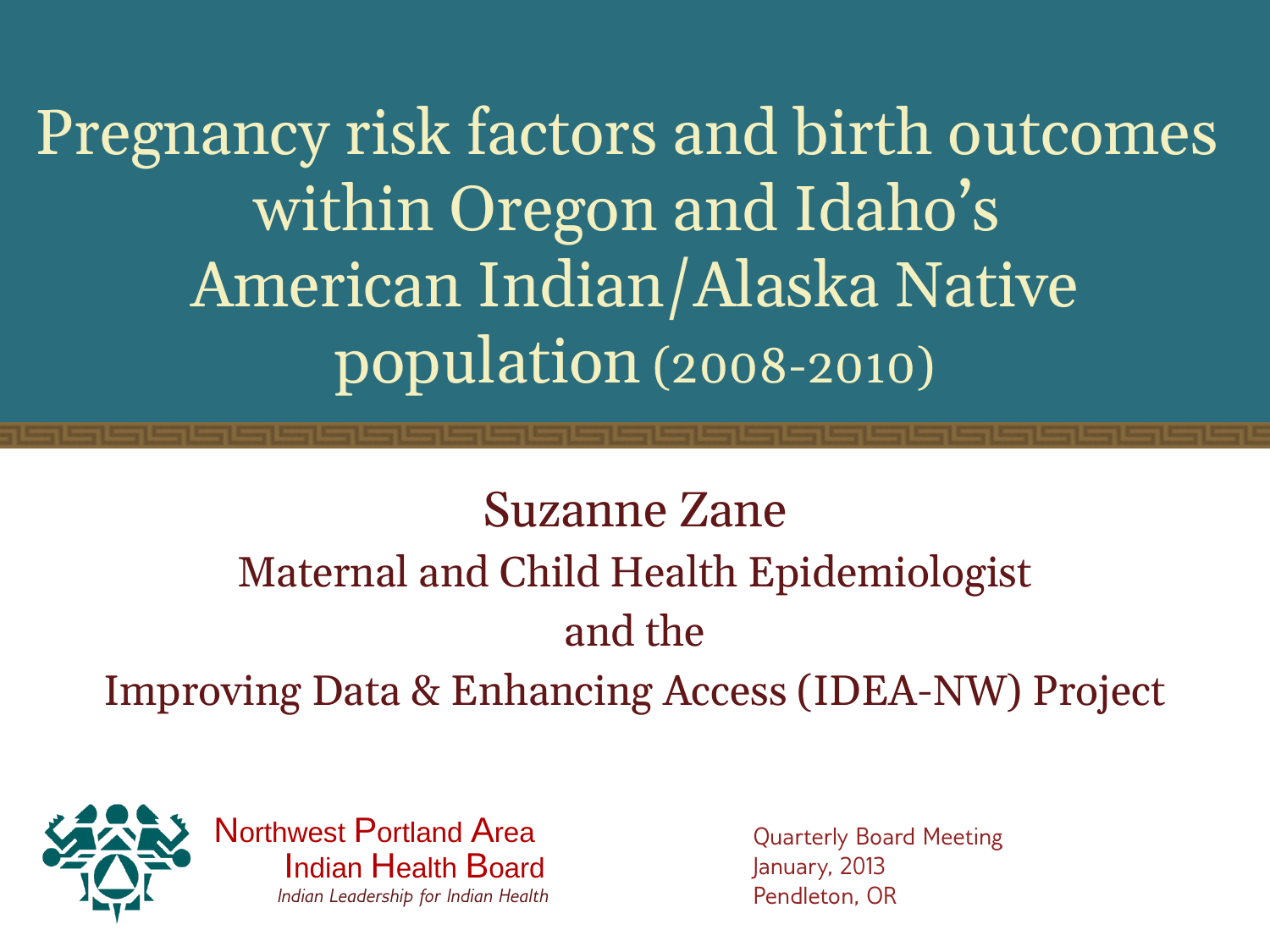

# Pregnancy risk factors and birth outcomes within Oregon and Idaho’s American Indian/Alaska Native population (2008-2010)
Suzanne Zane
Maternal and Child Health Epidemiologist
and the
Improving Data & Enhancing Access (IDEA-NW) Project

Quarterly Board Meeting
January, 2013
Pendleton, OR